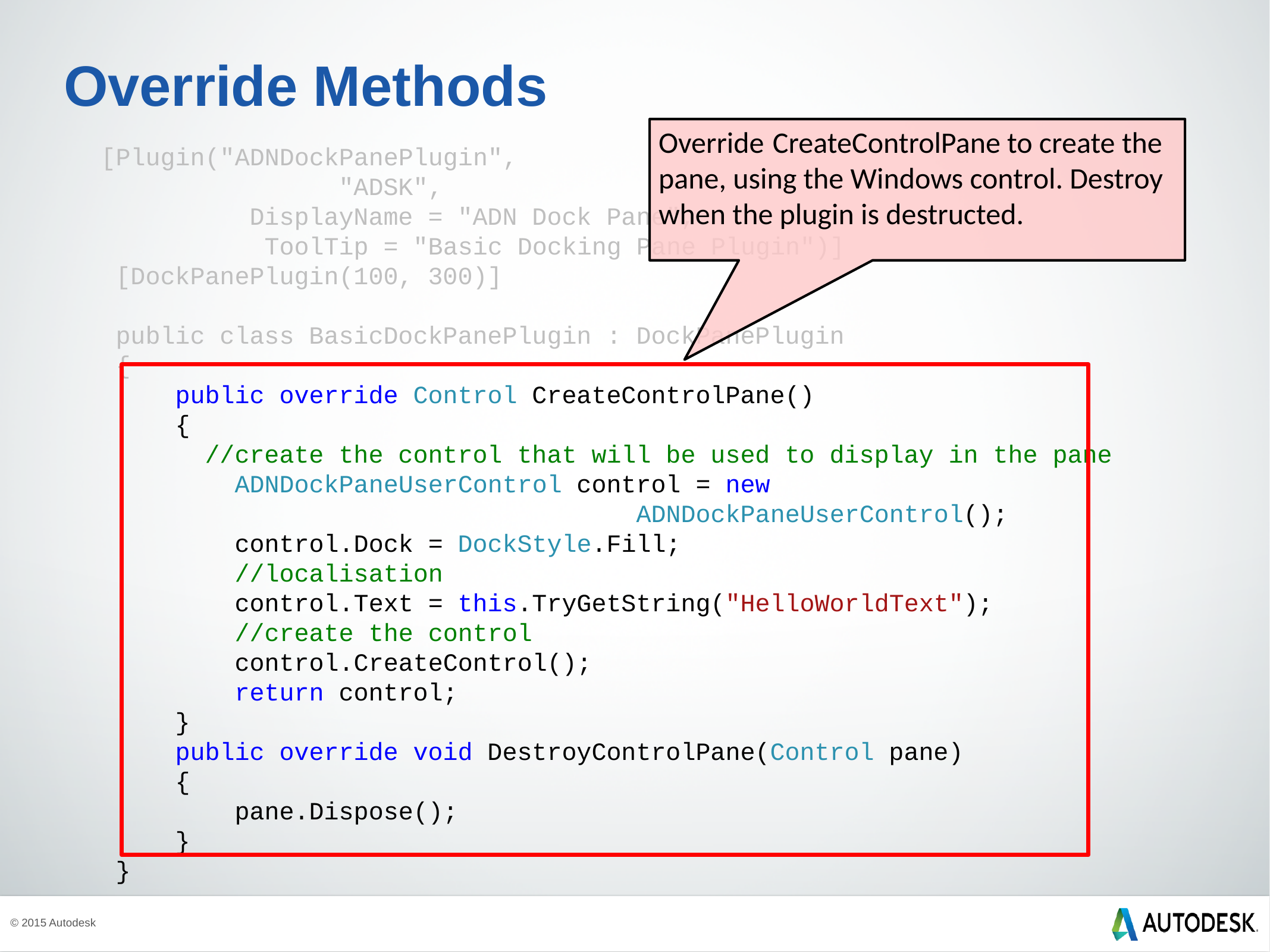

# Override Methods
Override CreateControlPane to create the pane, using the Windows control. Destroy when the plugin is destructed.

   [Plugin("ADNDockPanePlugin",
       	       "ADSK",
     	       DisplayName = "ADN Dock Pane",
 	        ToolTip = "Basic Docking Pane Plugin")]
    [DockPanePlugin(100, 300)]

    public class BasicDockPanePlugin : DockPanePlugin
    {
        public override Control CreateControlPane()
        {
          //create the control that will be used to display in the pane
            ADNDockPaneUserControl control = new 							                     ADNDockPaneUserControl();
            control.Dock = DockStyle.Fill;
            //localisation
            control.Text = this.TryGetString("HelloWorldText");
            //create the control
            control.CreateControl();
            return control;
        }
        public override void DestroyControlPane(Control pane)
        {
            pane.Dispose();
        }
    }